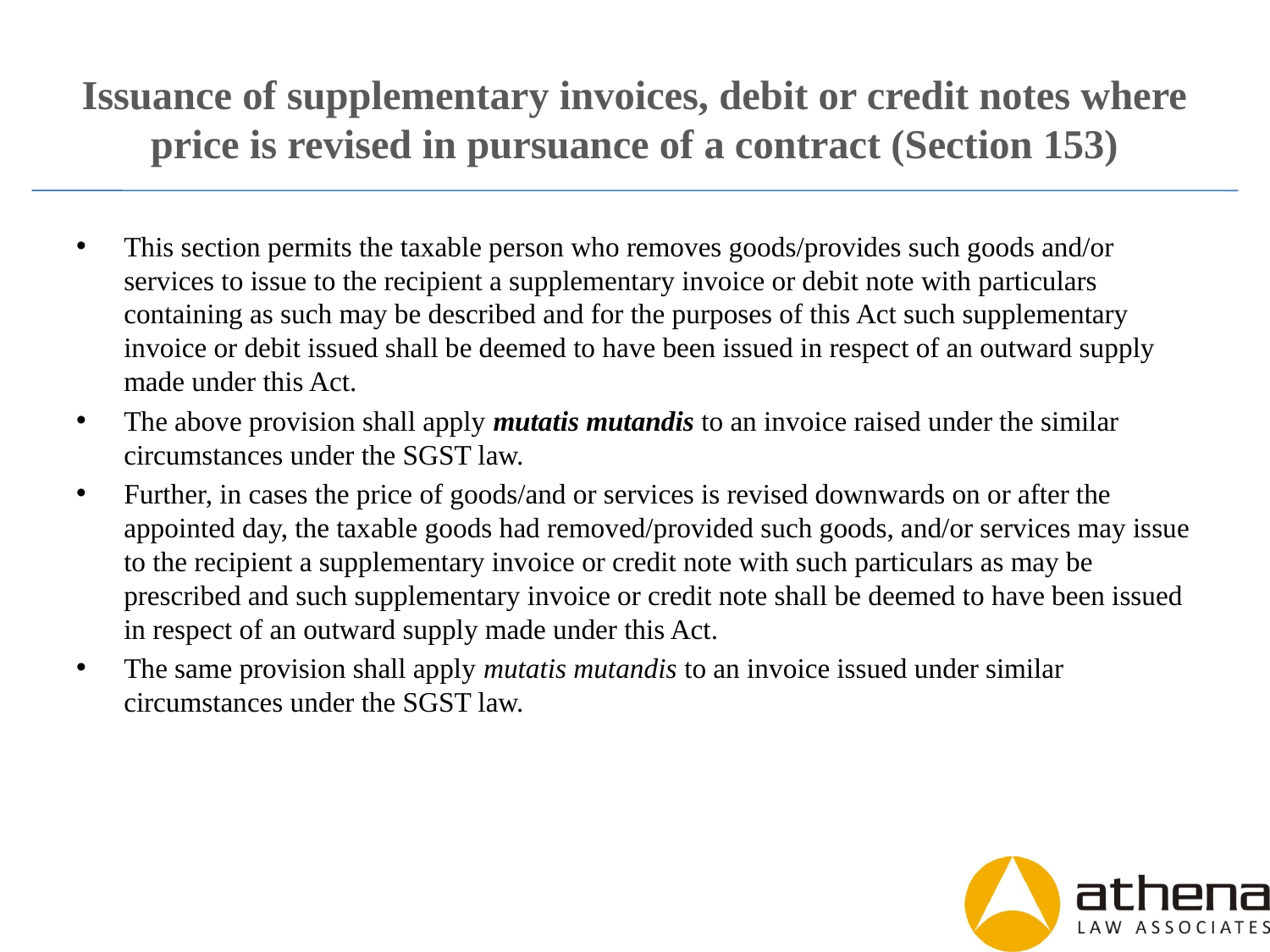

# Issuance of supplementary invoices, debit or credit notes where price is revised in pursuance of a contract (Section 153)
This section permits the taxable person who removes goods/provides such goods and/or services to issue to the recipient a supplementary invoice or debit note with particulars containing as such may be described and for the purposes of this Act such supplementary invoice or debit issued shall be deemed to have been issued in respect of an outward supply made under this Act.
The above provision shall apply mutatis mutandis to an invoice raised under the similar circumstances under the SGST law.
Further, in cases the price of goods/and or services is revised downwards on or after the appointed day, the taxable goods had removed/provided such goods, and/or services may issue to the recipient a supplementary invoice or credit note with such particulars as may be prescribed and such supplementary invoice or credit note shall be deemed to have been issued in respect of an outward supply made under this Act.
The same provision shall apply mutatis mutandis to an invoice issued under similar circumstances under the SGST law.